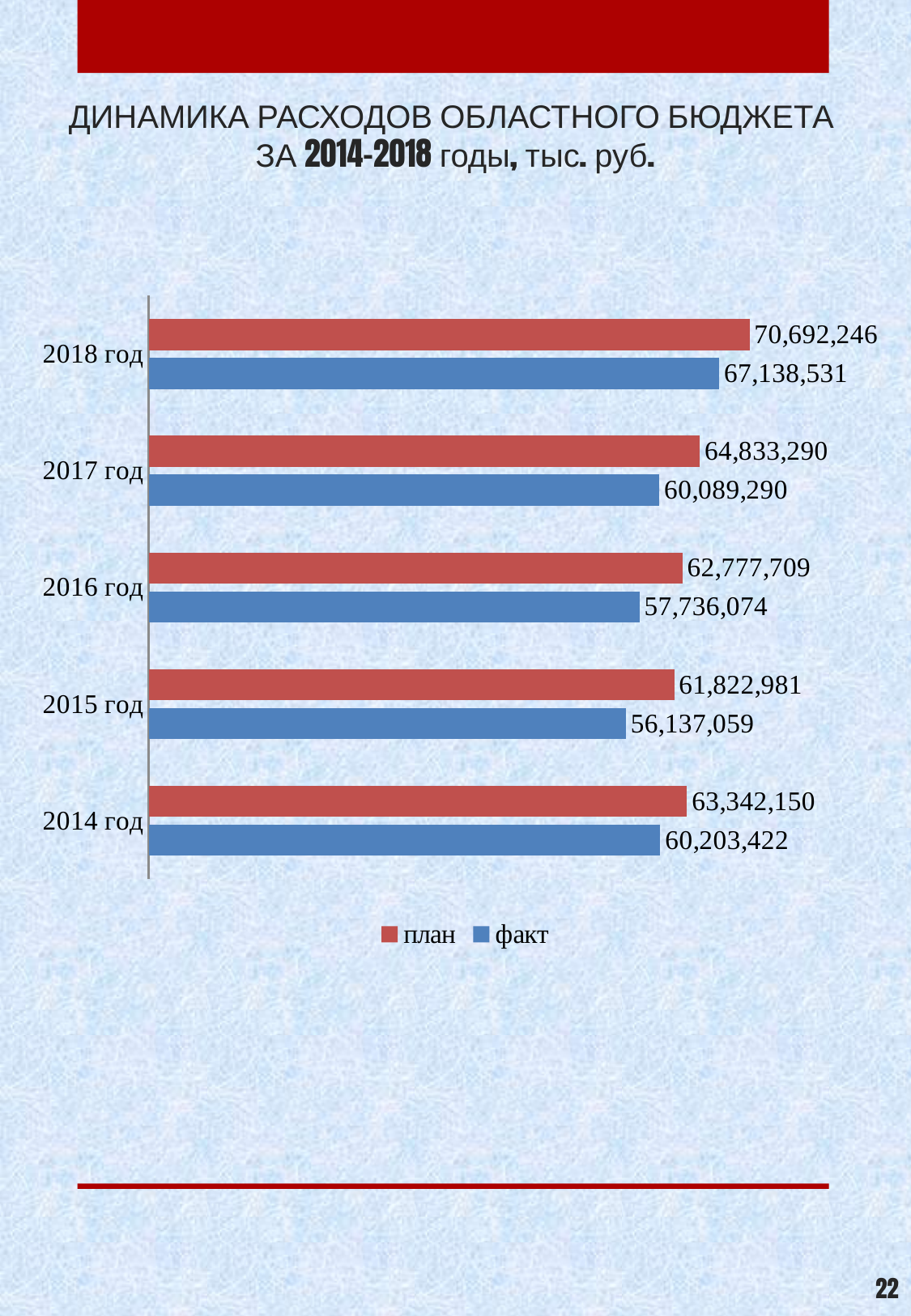

# ДИНАМИКА РАСХОДОВ ОБЛАСТНОГО БЮДЖЕТА ЗА 2014-2018 годы, тыс. руб.

### Chart

| Category | факт | план |
|---|---|---|
| 2014 год | 60203421.56 | 63342149.65 |
| 2015 год | 56137058.5 | 61822981.0 |
| 2016 год | 57736074.0 | 62777709.0 |
| 2017 год | 60089290.0 | 64833290.0 |
| 2018 год | 67138531.0 | 70692246.0 |
22